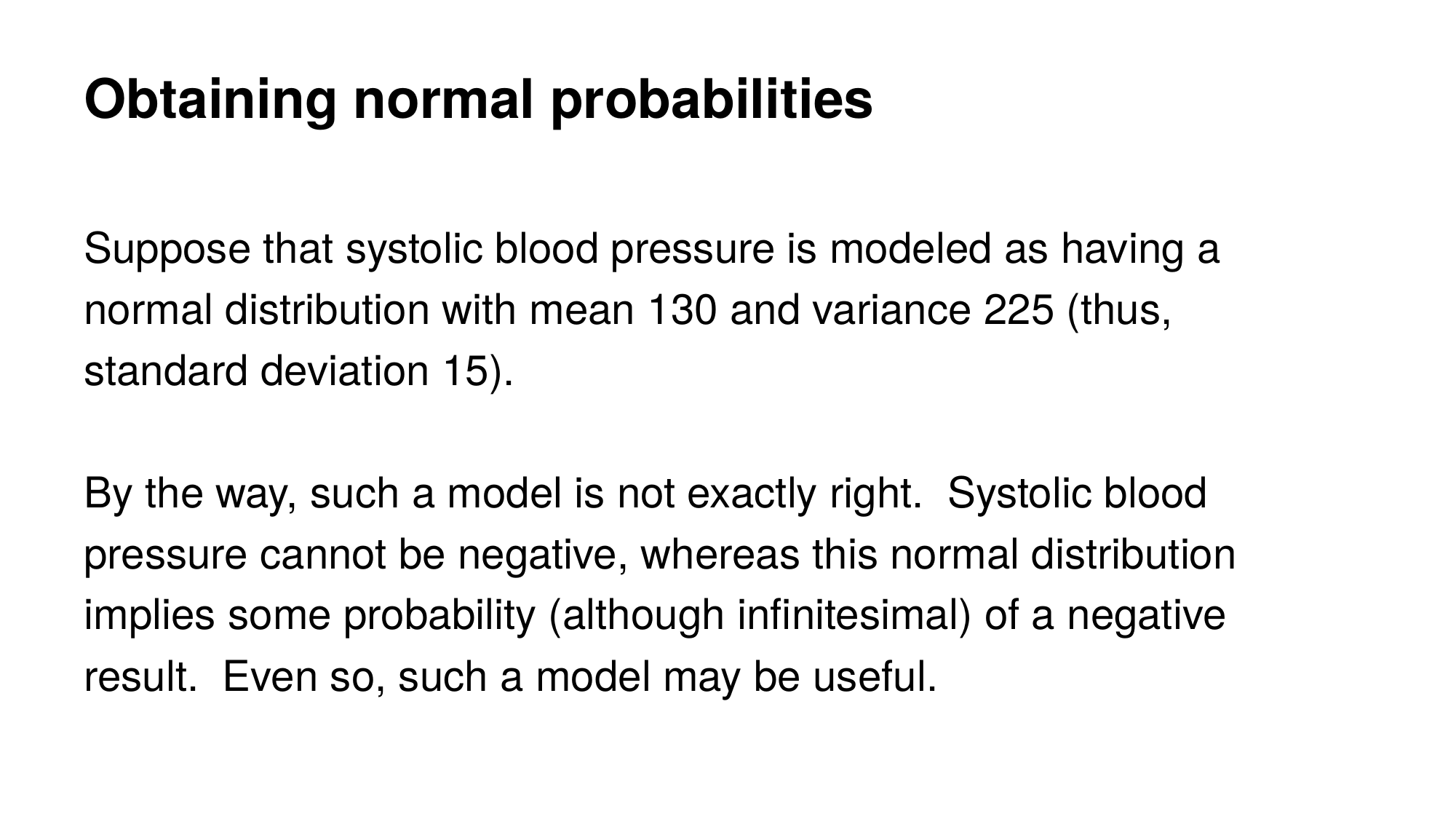

# Obtaining normal probabilities
Suppose that systolic blood pressure is modeled as having a normal distribution with mean 130 and variance 225 (thus, standard deviation 15).

By the way, such a model is not exactly right.  Systolic blood pressure cannot be negative, whereas this normal distribution implies some probability (although infinitesimal) of a negative result.  Even so, such a model may be useful.